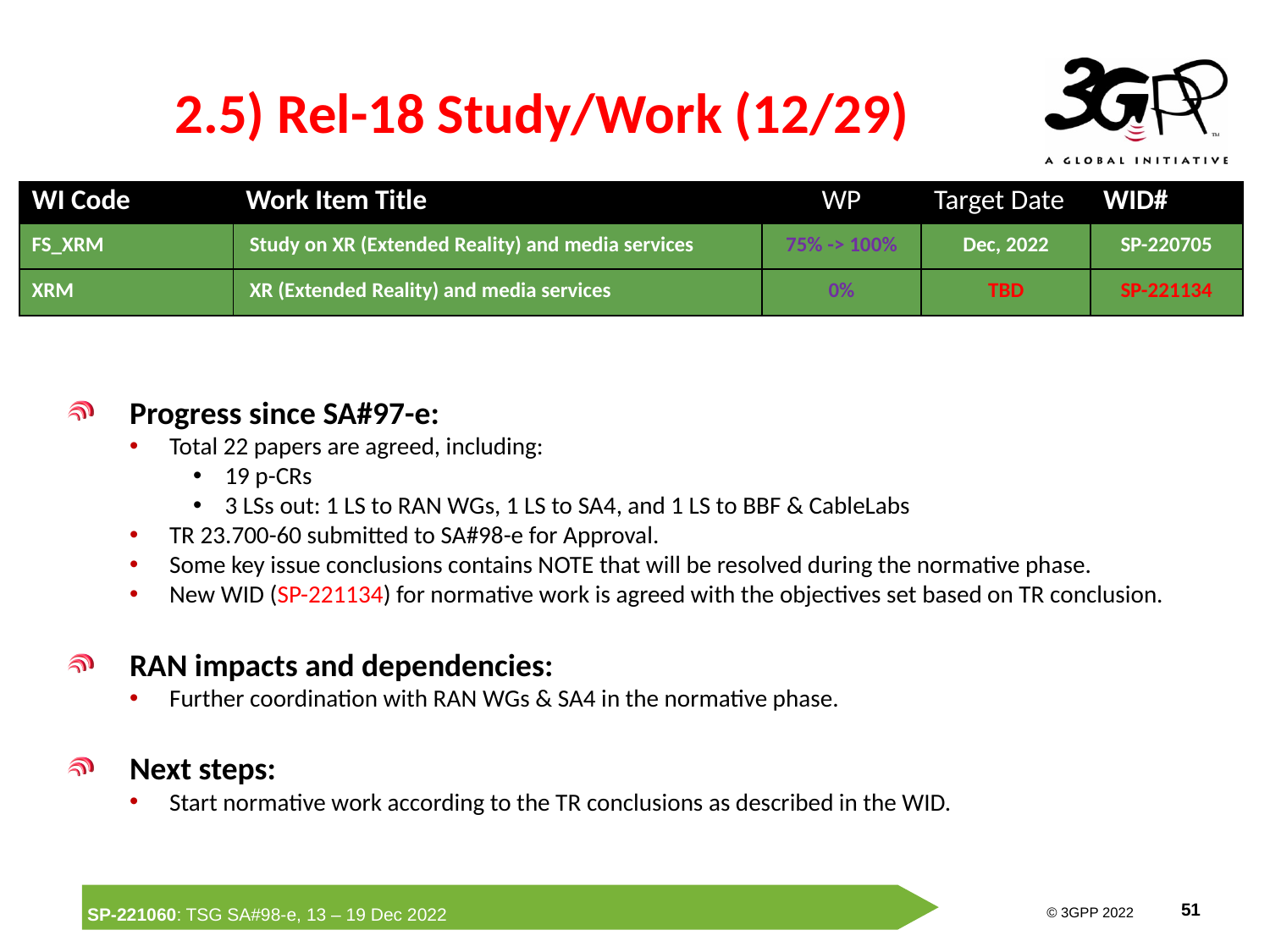

# 2.5) Rel-18 Study/Work (12/29)
| WI Code | Work Item Title | WP | Target Date | WID# |
| --- | --- | --- | --- | --- |
| FS\_XRM | Study on XR (Extended Reality) and media services | 75% -> 100% | Dec, 2022 | SP-220705 |
| XRM | XR (Extended Reality) and media services | 0% | TBD | SP-221134 |
Progress since SA#97-e:
Total 22 papers are agreed, including:
19 p-CRs
3 LSs out: 1 LS to RAN WGs, 1 LS to SA4, and 1 LS to BBF & CableLabs
TR 23.700-60 submitted to SA#98-e for Approval.
Some key issue conclusions contains NOTE that will be resolved during the normative phase.
New WID (SP-221134) for normative work is agreed with the objectives set based on TR conclusion.

RAN impacts and dependencies:
Further coordination with RAN WGs & SA4 in the normative phase.

Next steps:
Start normative work according to the TR conclusions as described in the WID.